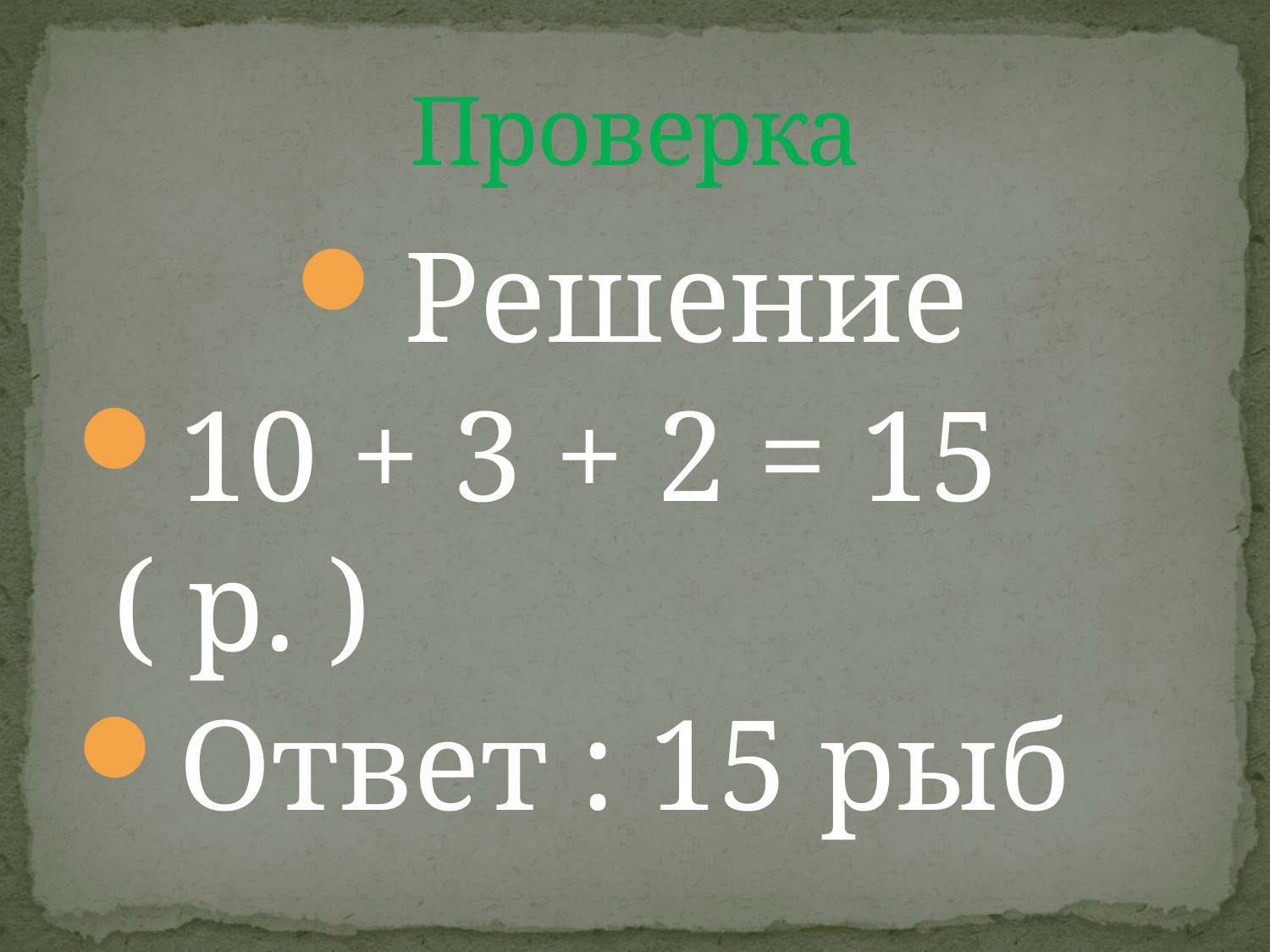

# Проверка
Решение
10 + 3 + 2 = 15 ( р. )
Ответ : 15 рыб